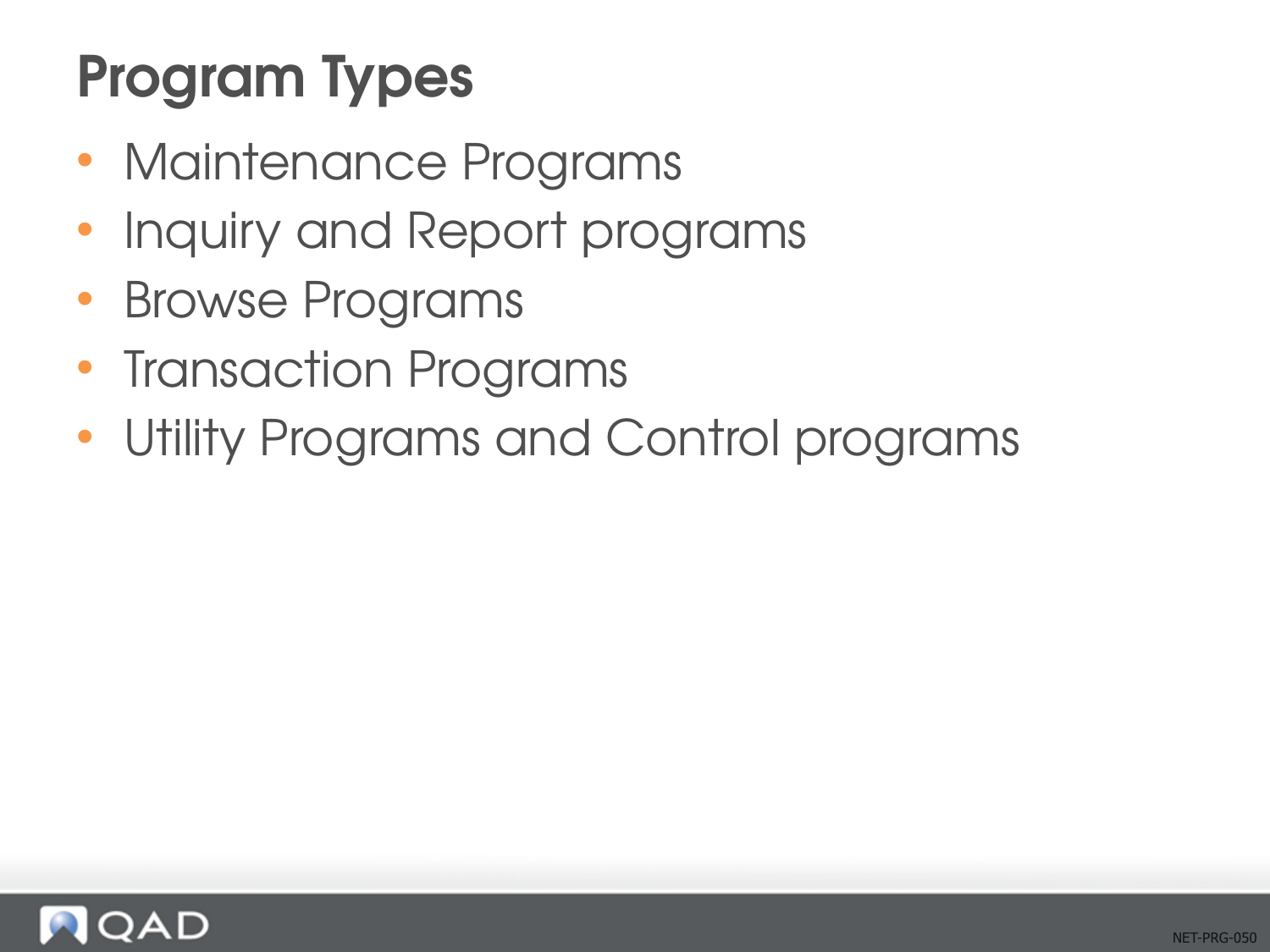

# Program Types
Maintenance Programs
Inquiry and Report programs
Browse Programs
Transaction Programs
Utility Programs and Control programs
NET-PRG-050